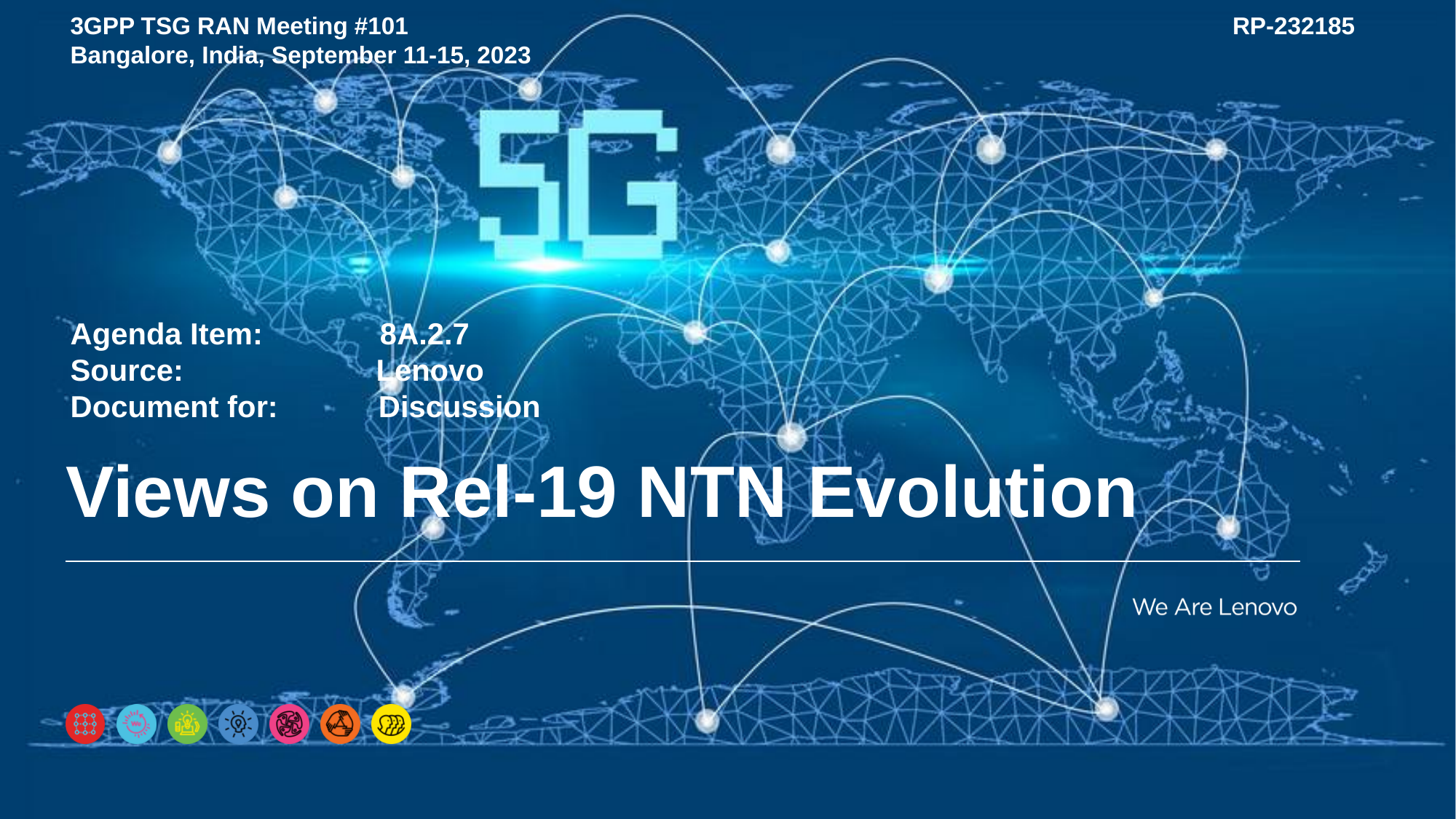

3GPP TSG RAN Meeting #101	                                                                                                            RP-232185
Bangalore, India, September 11-15, 2023
Agenda Item:              8A.2.7
Source:                       Lenovo
Document for:            Discussion
# Views on Rel-19 NTN Evolution